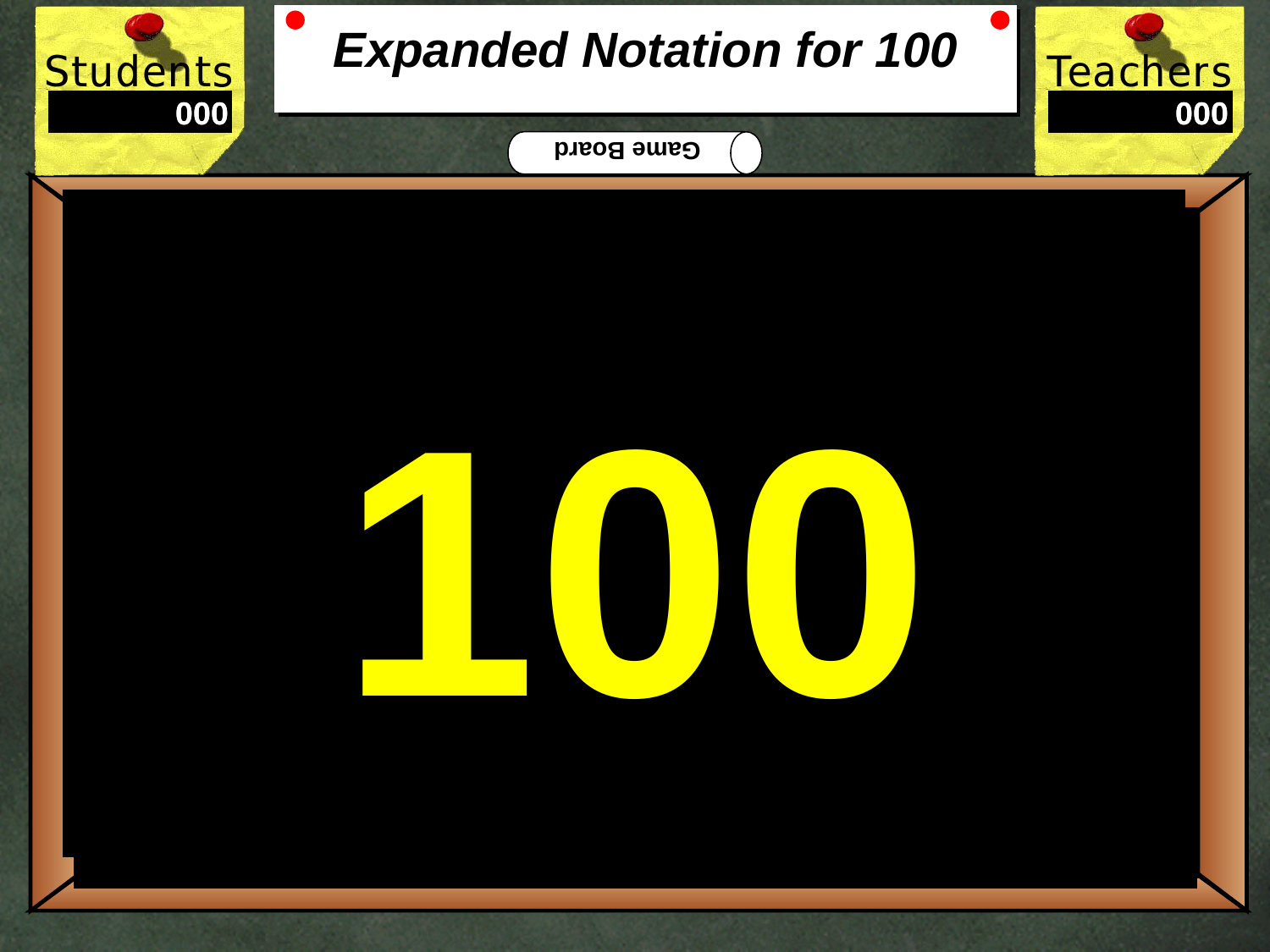

# Expanded Notation for 100
What will balance this equation?
50 + 6 = 66
100